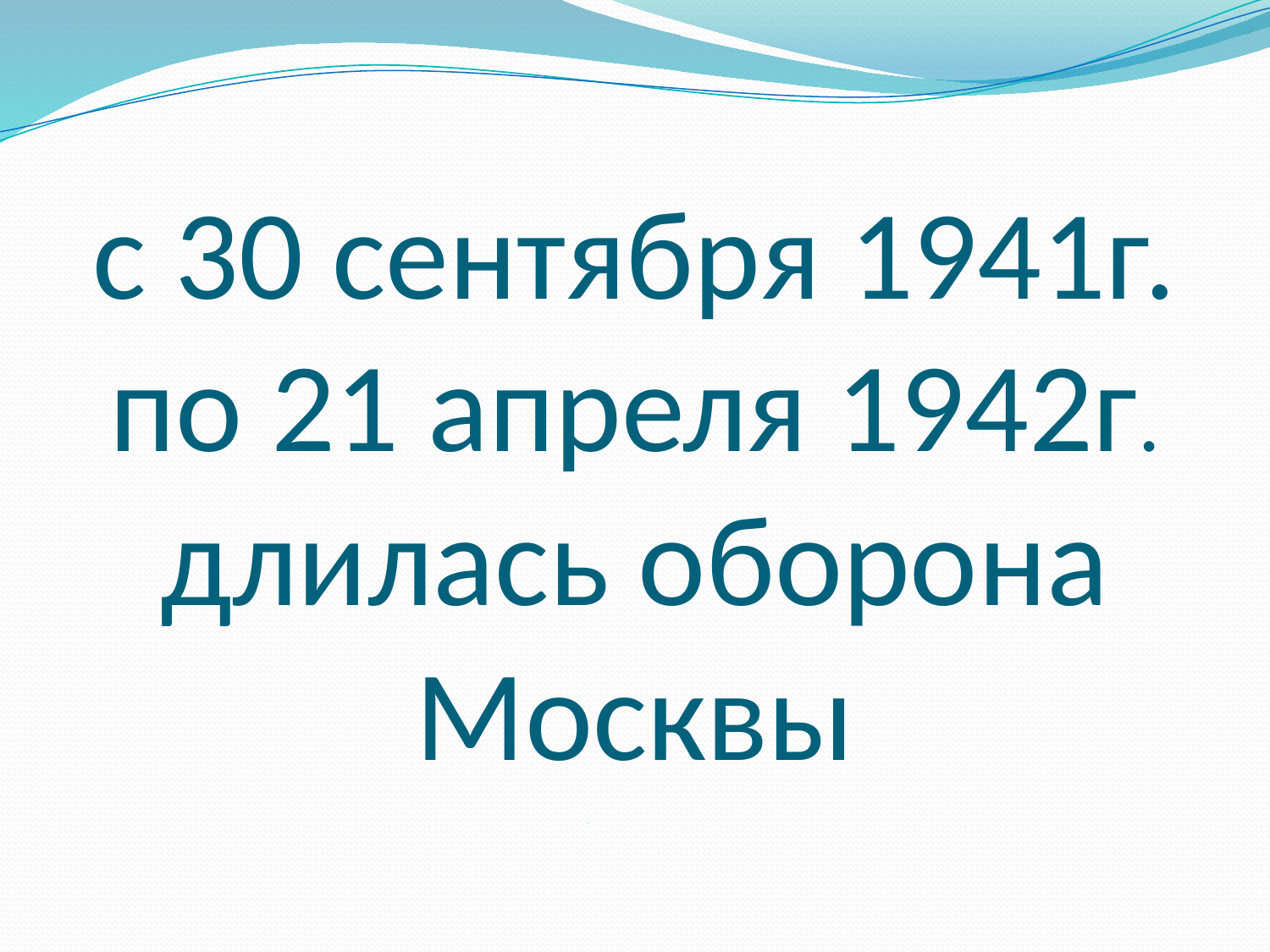

# с 30 сентября 1941г. по 21 апреля 1942г. длилась оборона Москвы
.